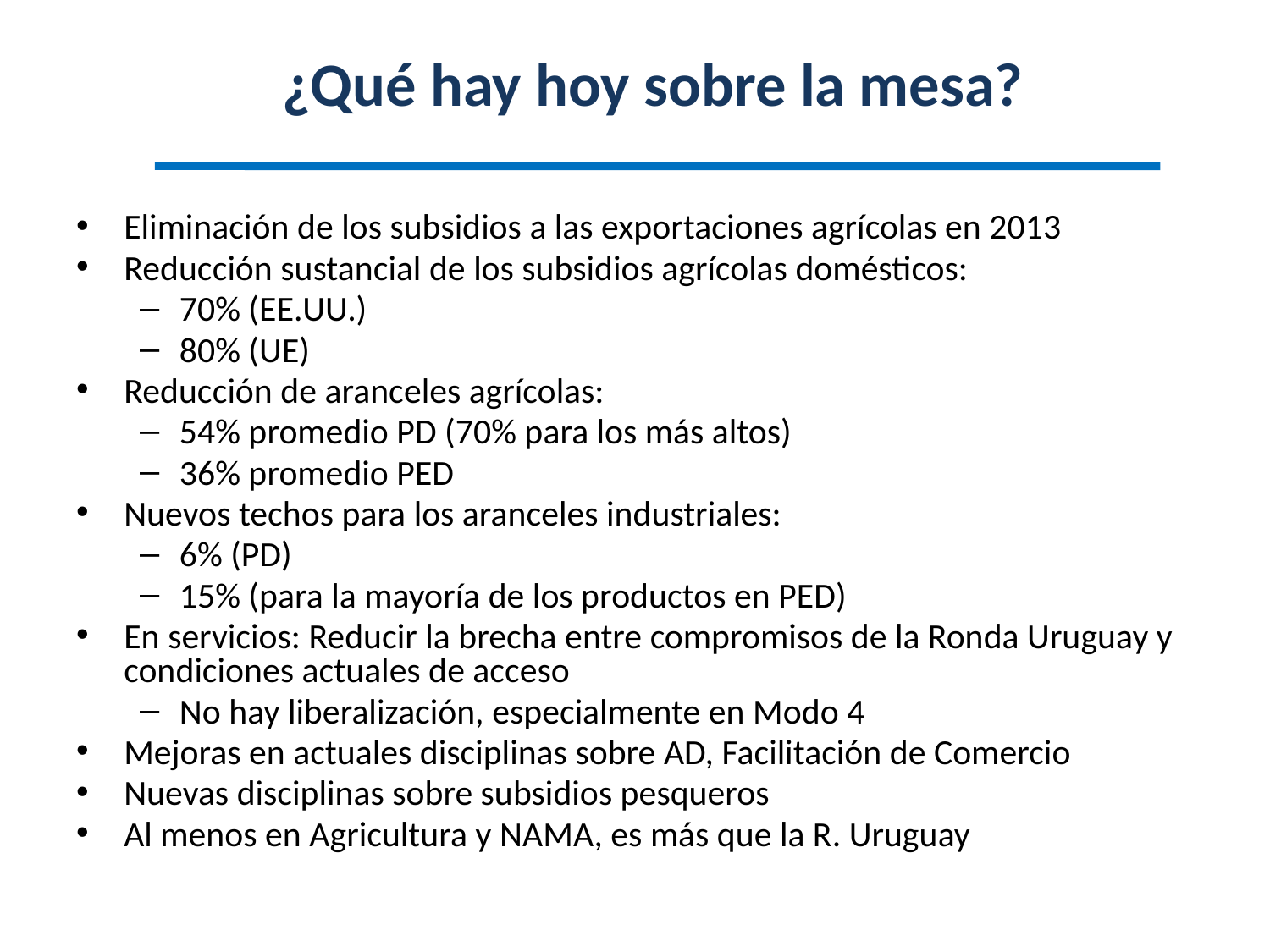

# ¿Qué hay hoy sobre la mesa?

Eliminación de los subsidios a las exportaciones agrícolas en 2013
Reducción sustancial de los subsidios agrícolas domésticos:
70% (EE.UU.)
80% (UE)
Reducción de aranceles agrícolas:
54% promedio PD (70% para los más altos)
36% promedio PED
Nuevos techos para los aranceles industriales:
6% (PD)
15% (para la mayoría de los productos en PED)
En servicios: Reducir la brecha entre compromisos de la Ronda Uruguay y condiciones actuales de acceso
No hay liberalización, especialmente en Modo 4
Mejoras en actuales disciplinas sobre AD, Facilitación de Comercio
Nuevas disciplinas sobre subsidios pesqueros
Al menos en Agricultura y NAMA, es más que la R. Uruguay